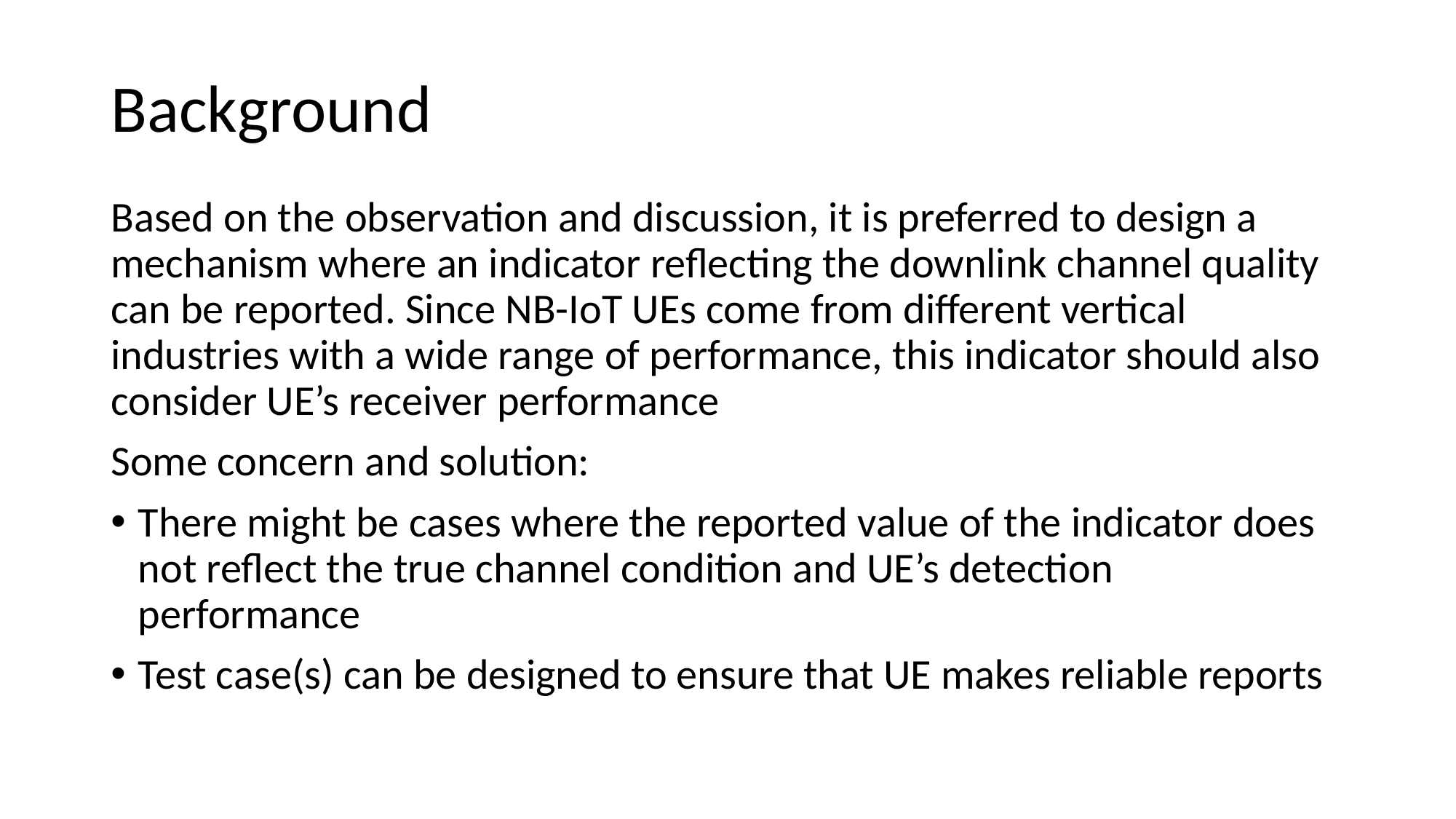

# Background
Based on the observation and discussion, it is preferred to design a mechanism where an indicator reflecting the downlink channel quality can be reported. Since NB-IoT UEs come from different vertical industries with a wide range of performance, this indicator should also consider UE’s receiver performance
Some concern and solution:
There might be cases where the reported value of the indicator does not reflect the true channel condition and UE’s detection performance
Test case(s) can be designed to ensure that UE makes reliable reports